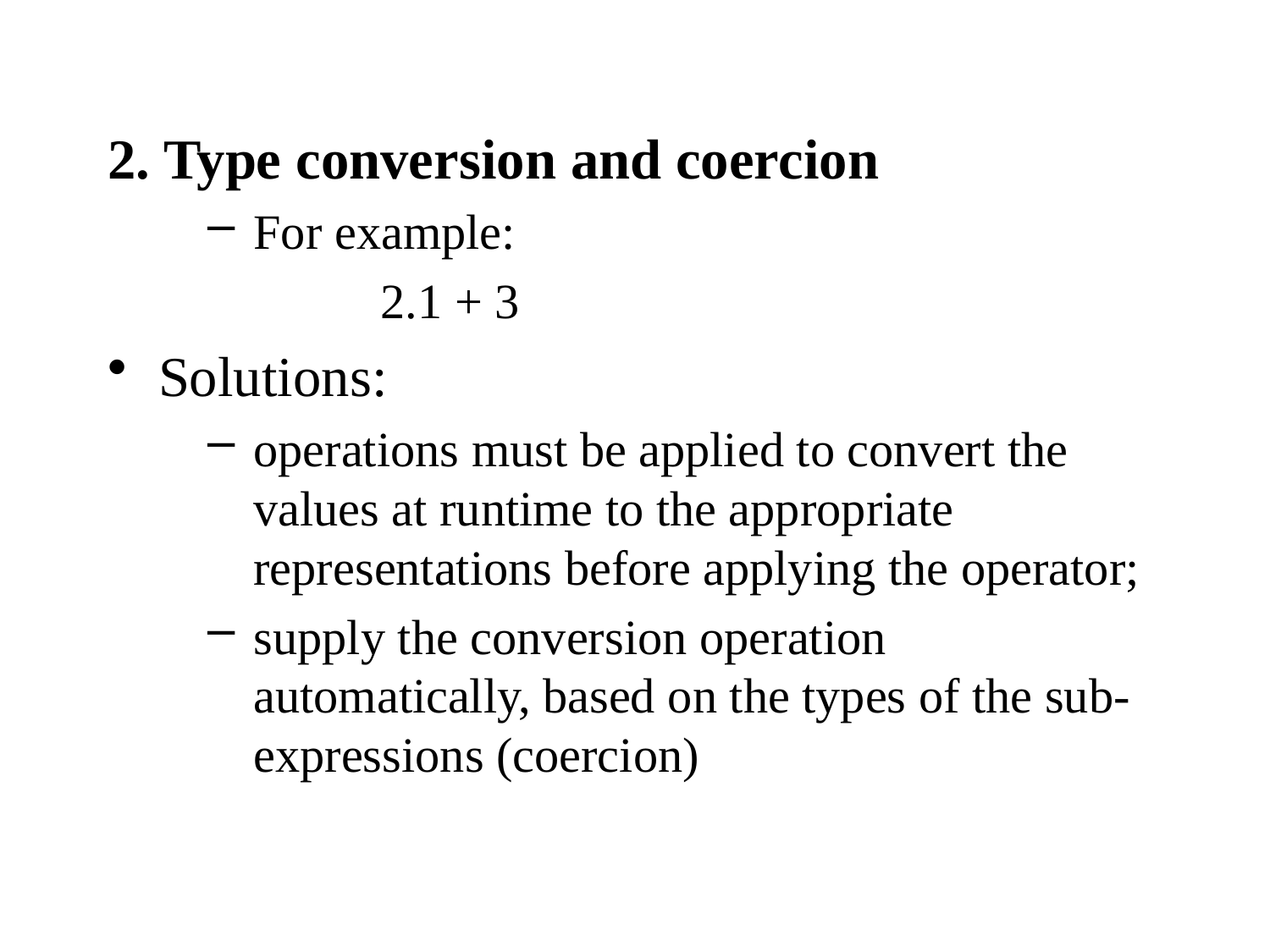

2. Type conversion and coercion
For example:
 		2.1 + 3
Solutions:
operations must be applied to convert the values at runtime to the appropriate representations before applying the operator;
supply the conversion operation automatically, based on the types of the sub-expressions (coercion)